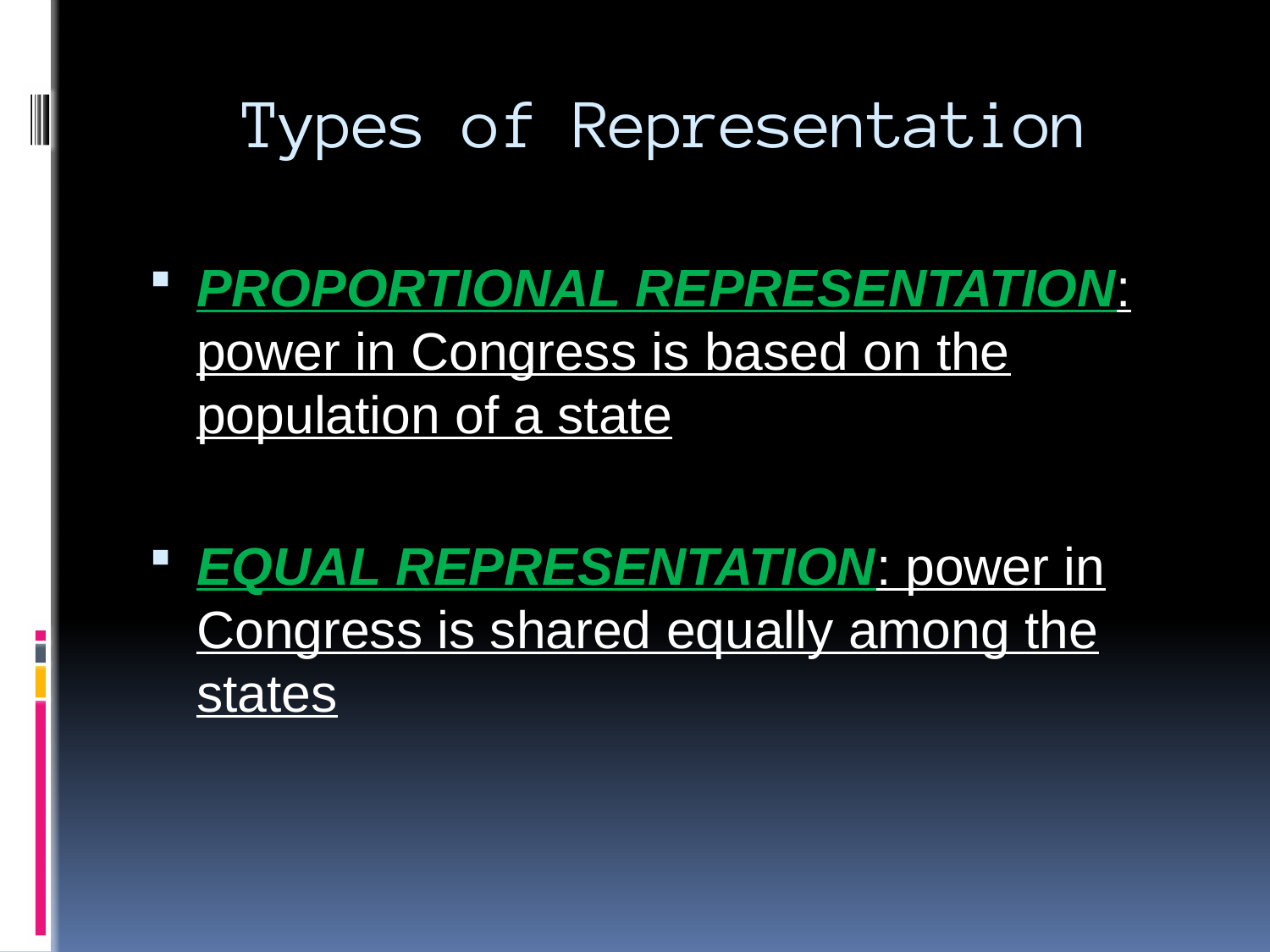

# Types of Representation
PROPORTIONAL REPRESENTATION: power in Congress is based on the population of a state

EQUAL REPRESENTATION: power in Congress is shared equally among the states